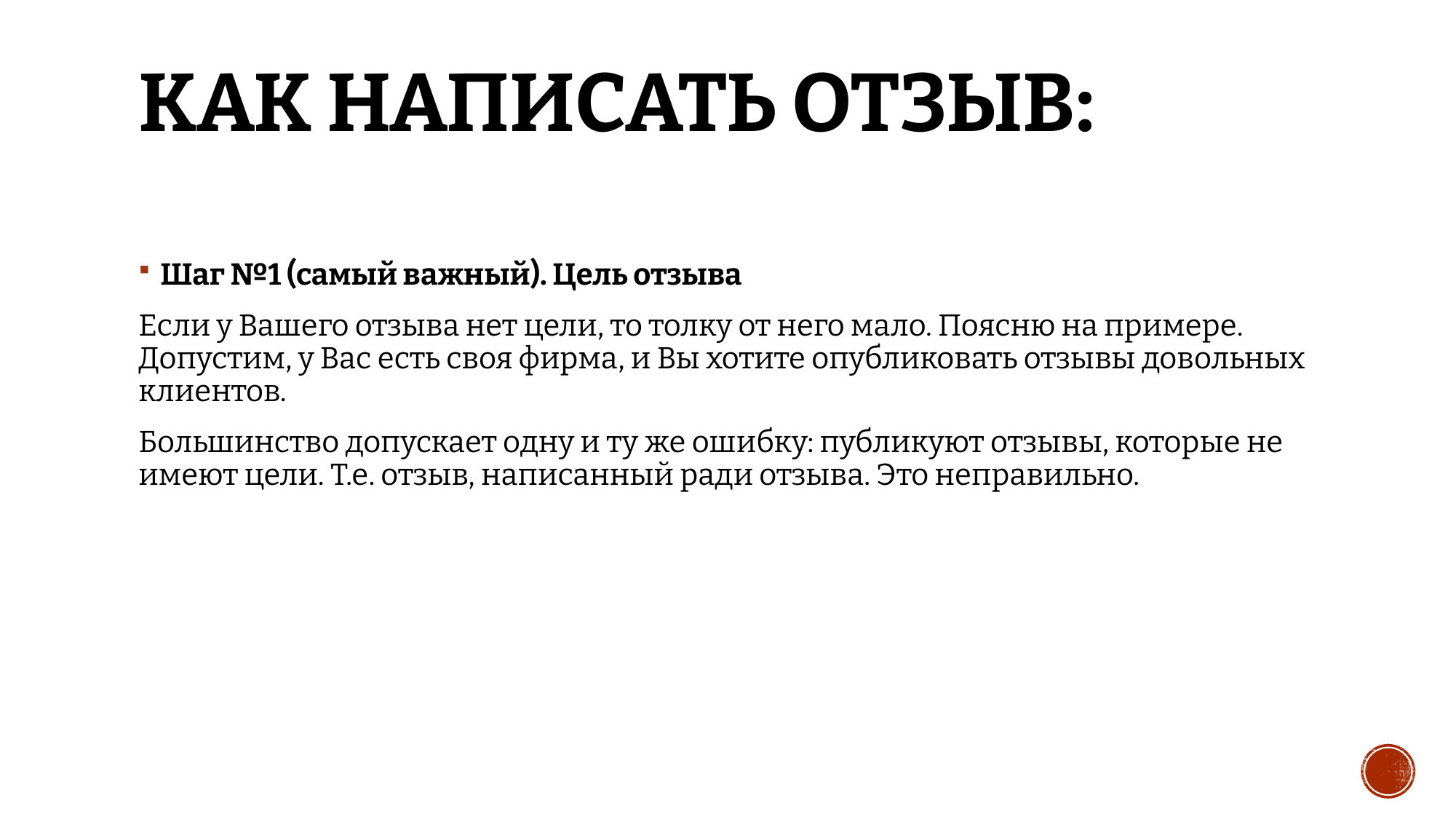

# Как написать отзыв:
Шаг №1 (самый важный). Цель отзыва
Если у Вашего отзыва нет цели, то толку от него мало. Поясню на примере. Допустим, у Вас есть своя фирма, и Вы хотите опубликовать отзывы довольных клиентов.
Большинство допускает одну и ту же ошибку: публикуют отзывы, которые не имеют цели. Т.е. отзыв, написанный ради отзыва. Это неправильно.